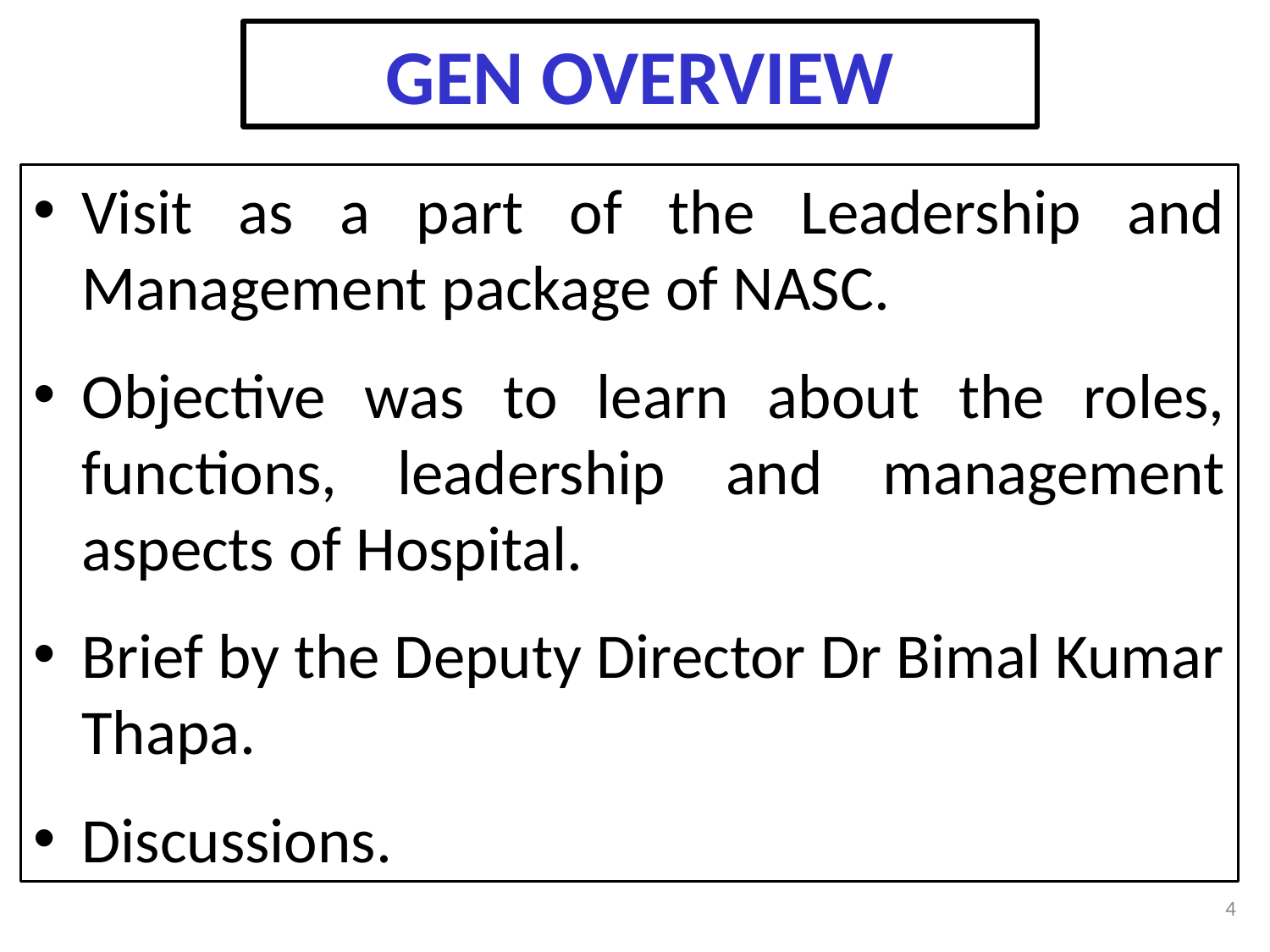

GEN OVERVIEW
Visit as a part of the Leadership and Management package of NASC.
Objective was to learn about the roles, functions, leadership and management aspects of Hospital.
Brief by the Deputy Director Dr Bimal Kumar Thapa.
Discussions.
4